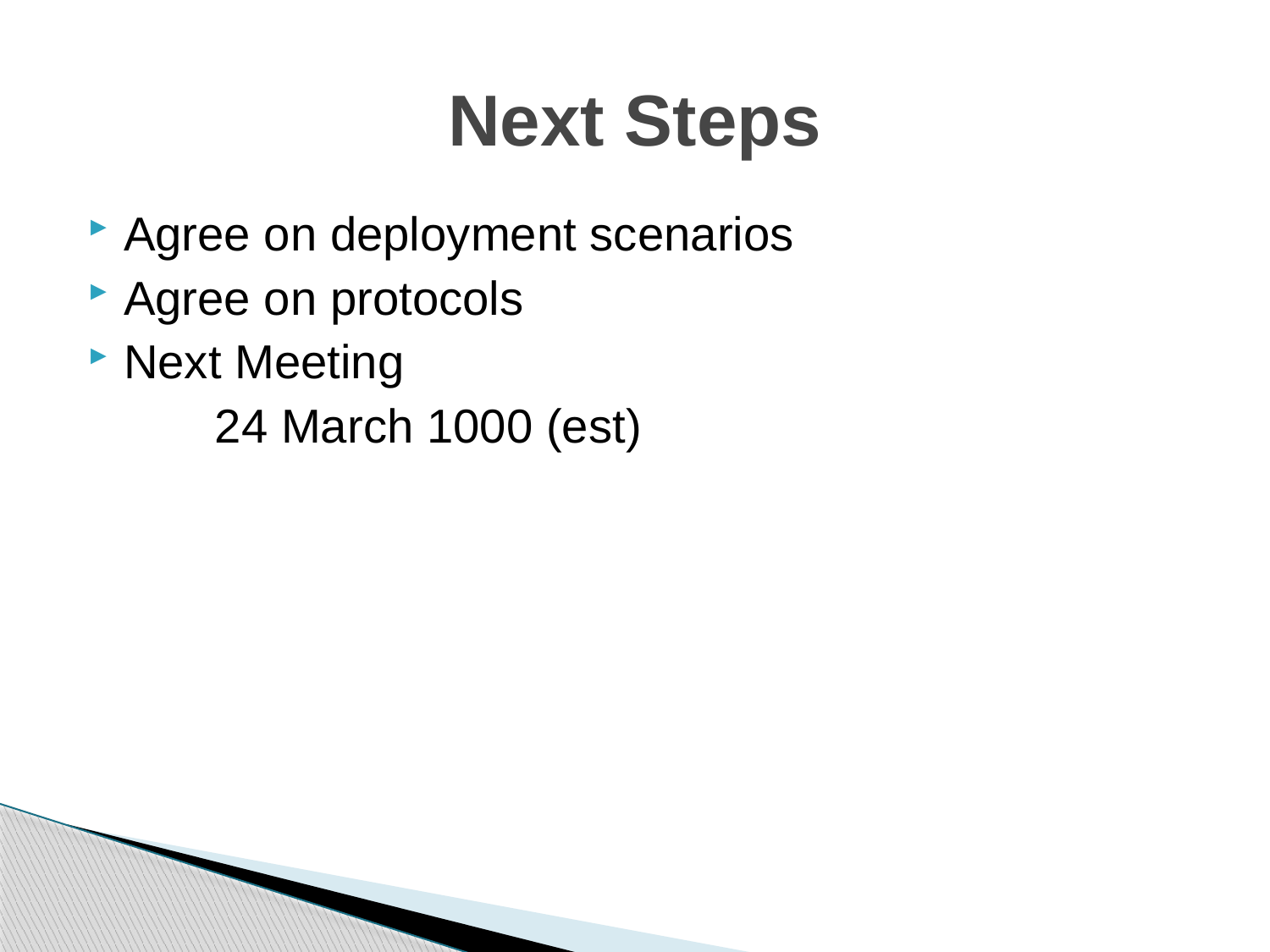

# Next Steps
Agree on deployment scenarios
Agree on protocols
Next Meeting
	24 March 1000 (est)